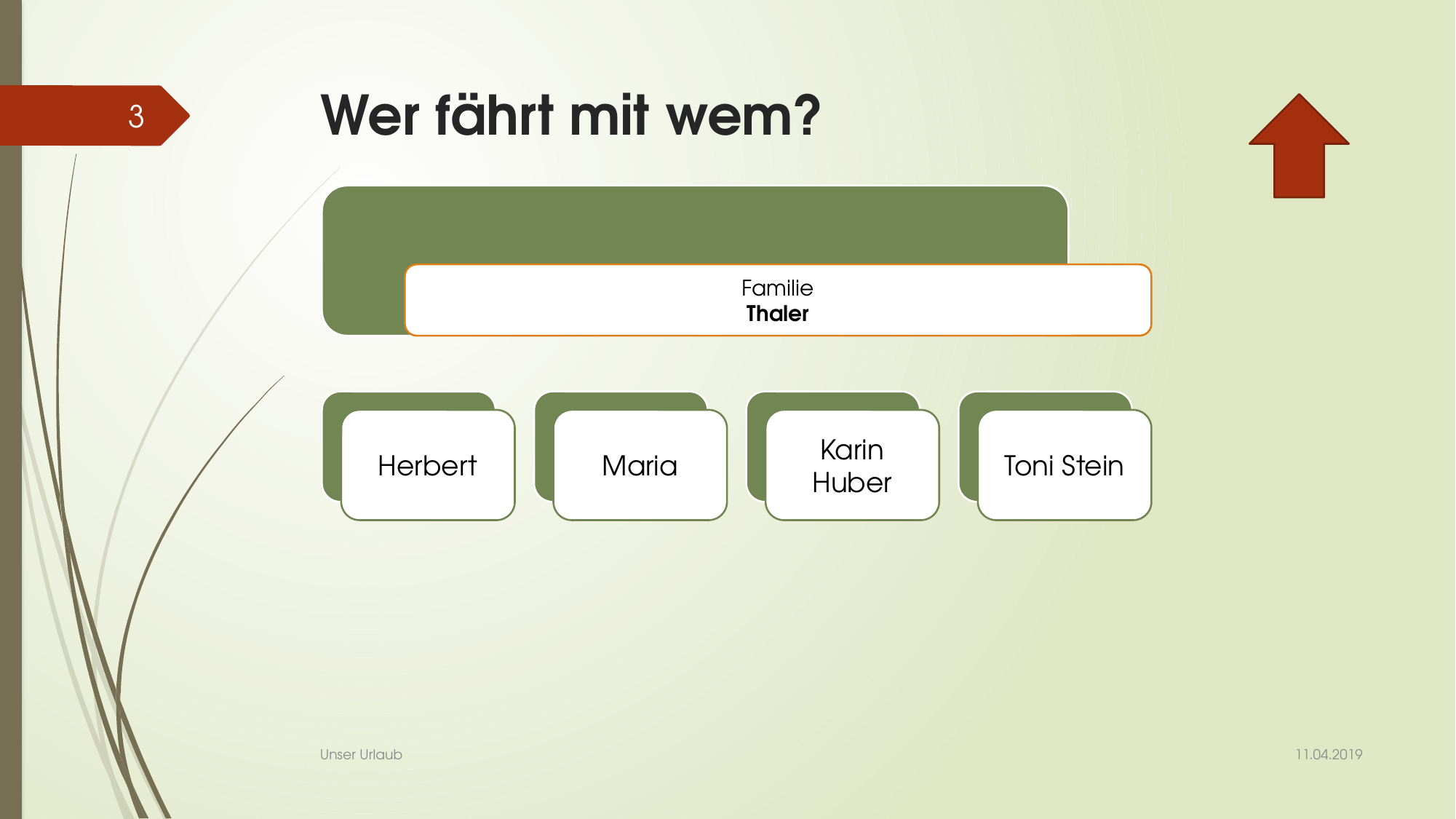

# Wer fährt mit wem?
3
Familie
Thaler
Herbert
Maria
Karin Huber
Toni Stein
11.04.2019
Unser Urlaub